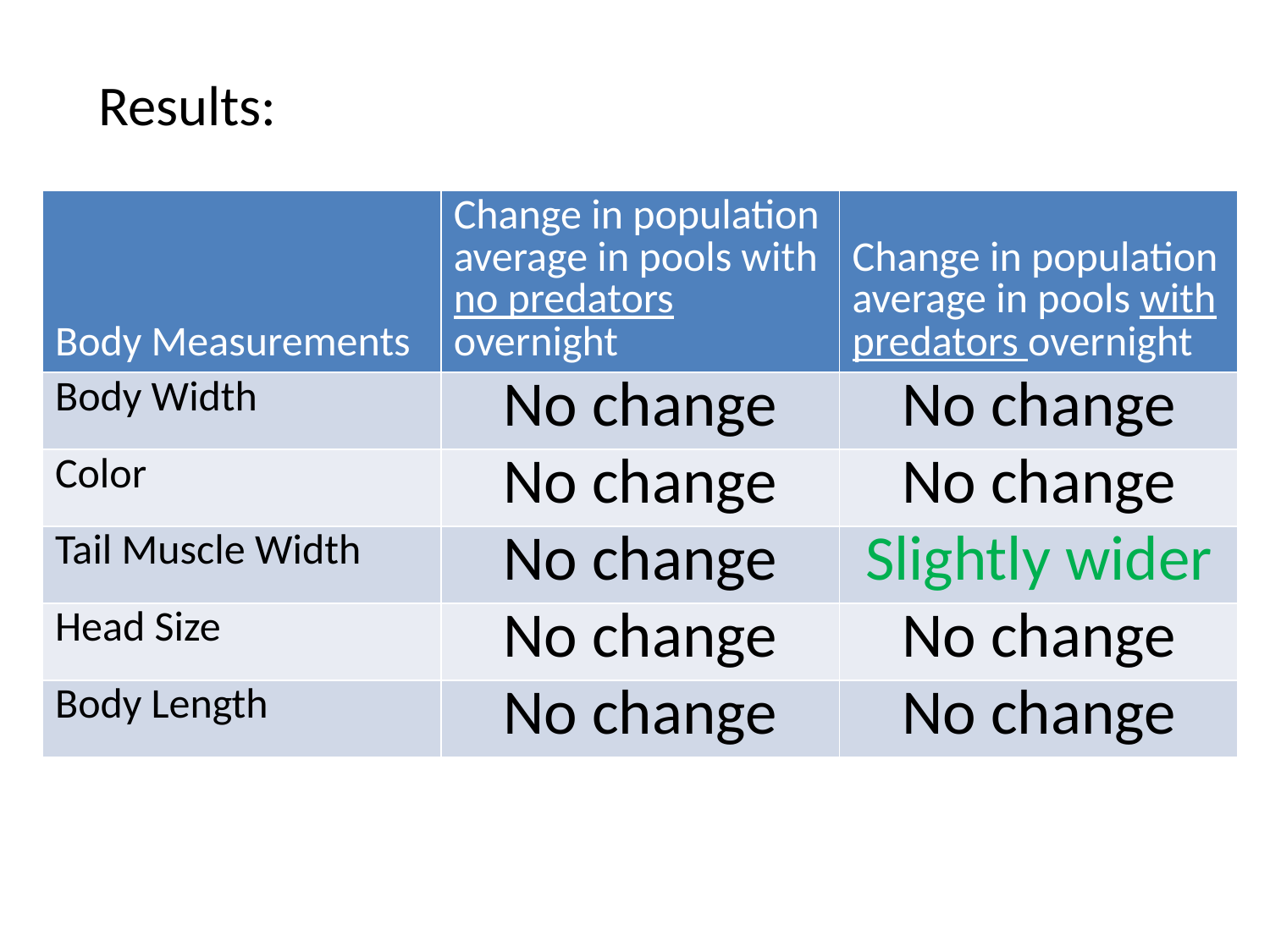

Results:
| Body Measurements | Change in population average in pools with no predators overnight | Change in population average in pools with predators overnight |
| --- | --- | --- |
| Body Width | No change | No change |
| Color | No change | No change |
| Tail Muscle Width | No change | Slightly wider |
| Head Size | No change | No change |
| Body Length | No change | No change |